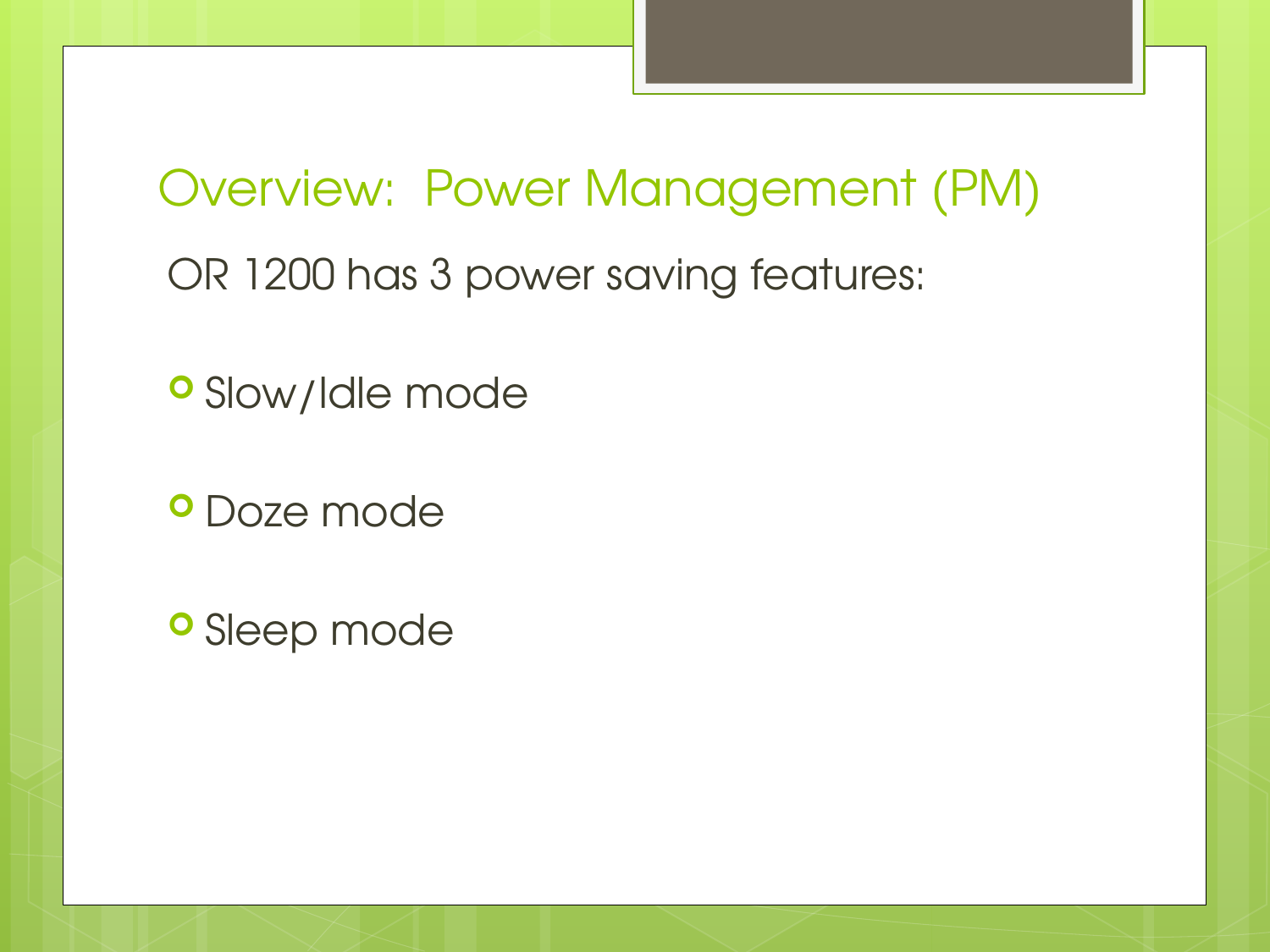

# Overview:  Power Management (PM)
OR 1200 has 3 power saving features:

Slow/Idle mode

Doze mode

Sleep mode